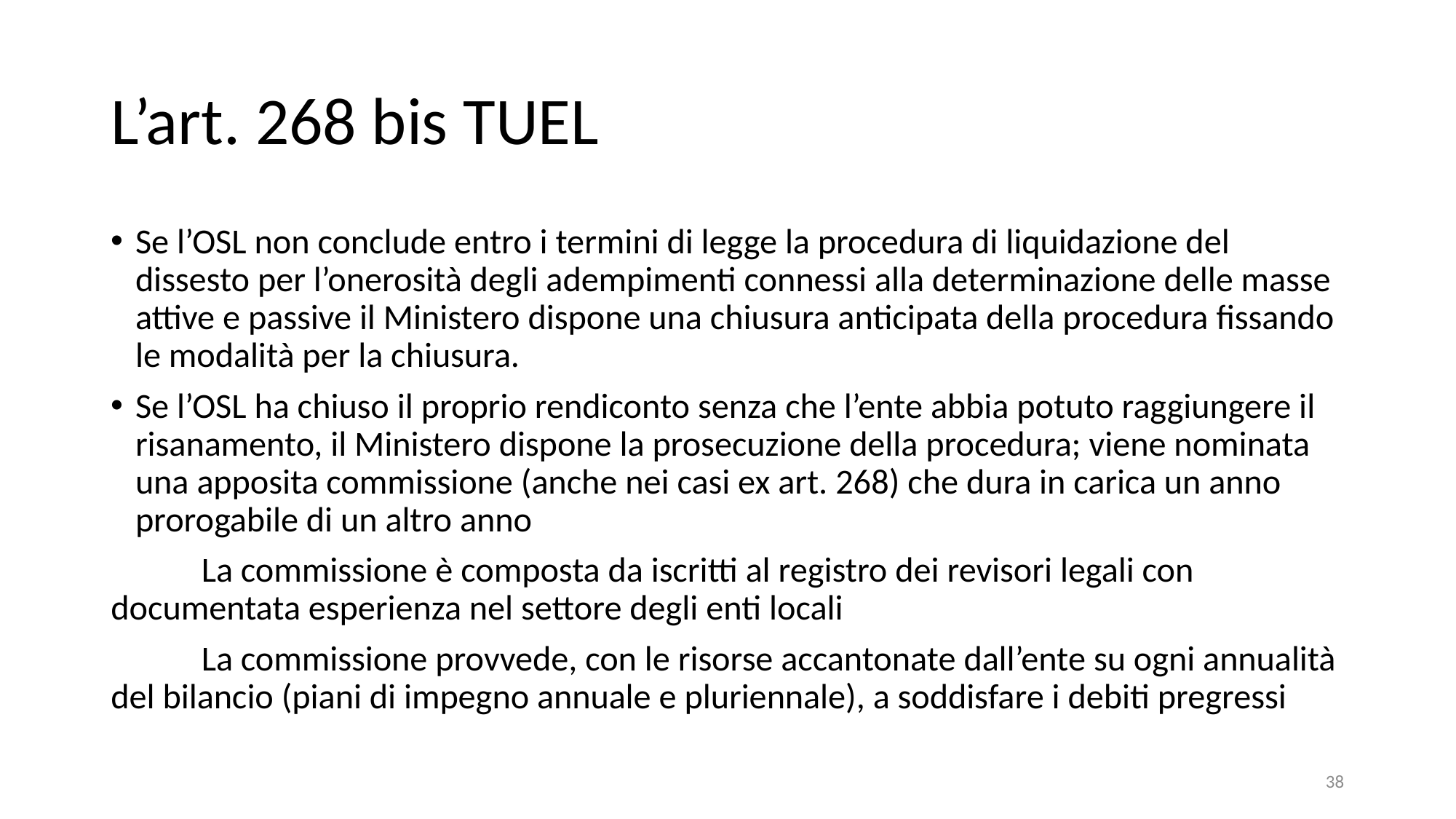

# L’art. 268 bis TUEL
Se l’OSL non conclude entro i termini di legge la procedura di liquidazione del dissesto per l’onerosità degli adempimenti connessi alla determinazione delle masse attive e passive il Ministero dispone una chiusura anticipata della procedura fissando le modalità per la chiusura.
Se l’OSL ha chiuso il proprio rendiconto senza che l’ente abbia potuto raggiungere il risanamento, il Ministero dispone la prosecuzione della procedura; viene nominata una apposita commissione (anche nei casi ex art. 268) che dura in carica un anno prorogabile di un altro anno
	La commissione è composta da iscritti al registro dei revisori legali con documentata esperienza nel settore degli enti locali
	La commissione provvede, con le risorse accantonate dall’ente su ogni annualità del bilancio (piani di impegno annuale e pluriennale), a soddisfare i debiti pregressi
38